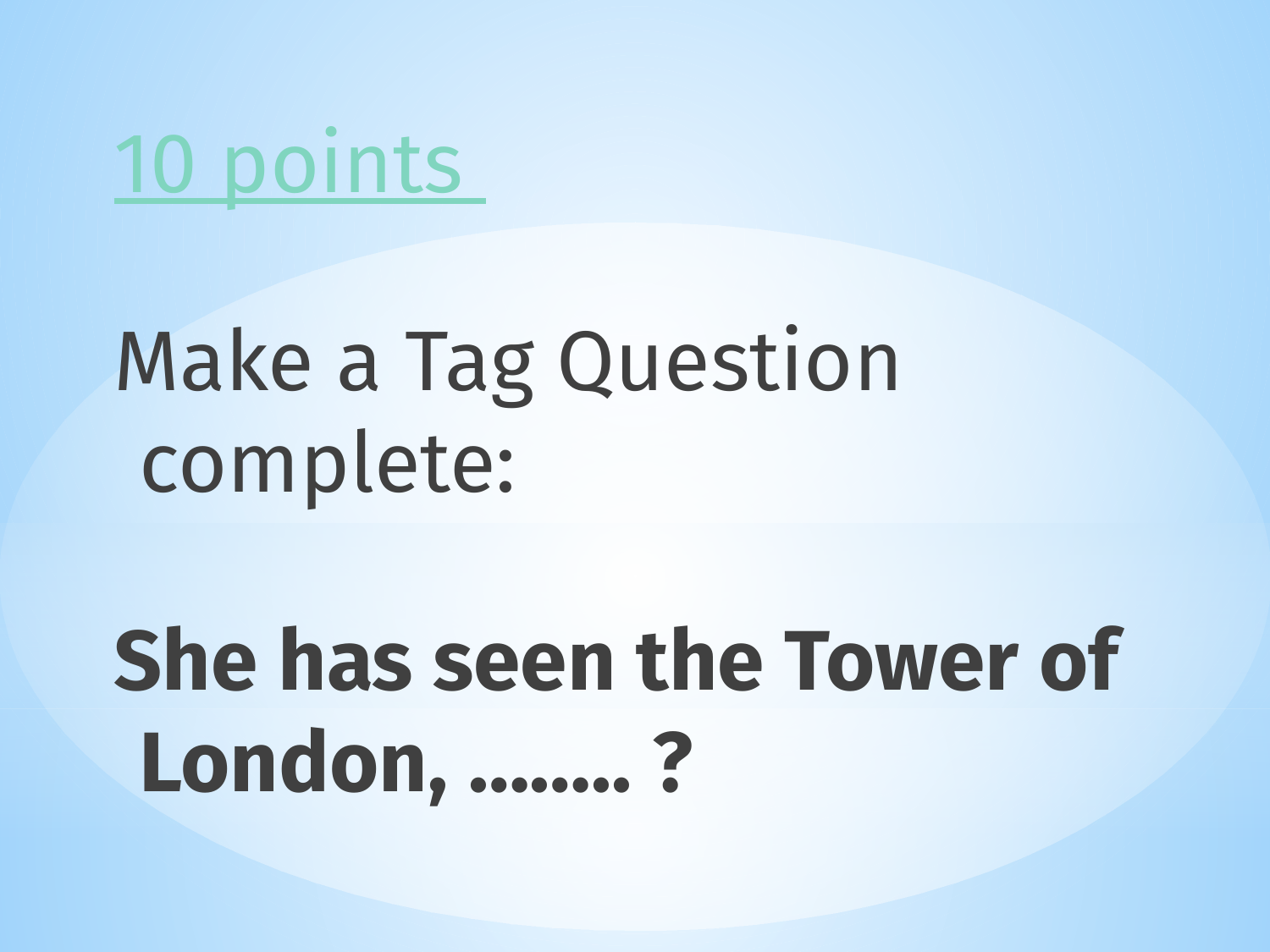

10 points

Make a Tag Question complete:

She has seen the Tower of London, …….. ?